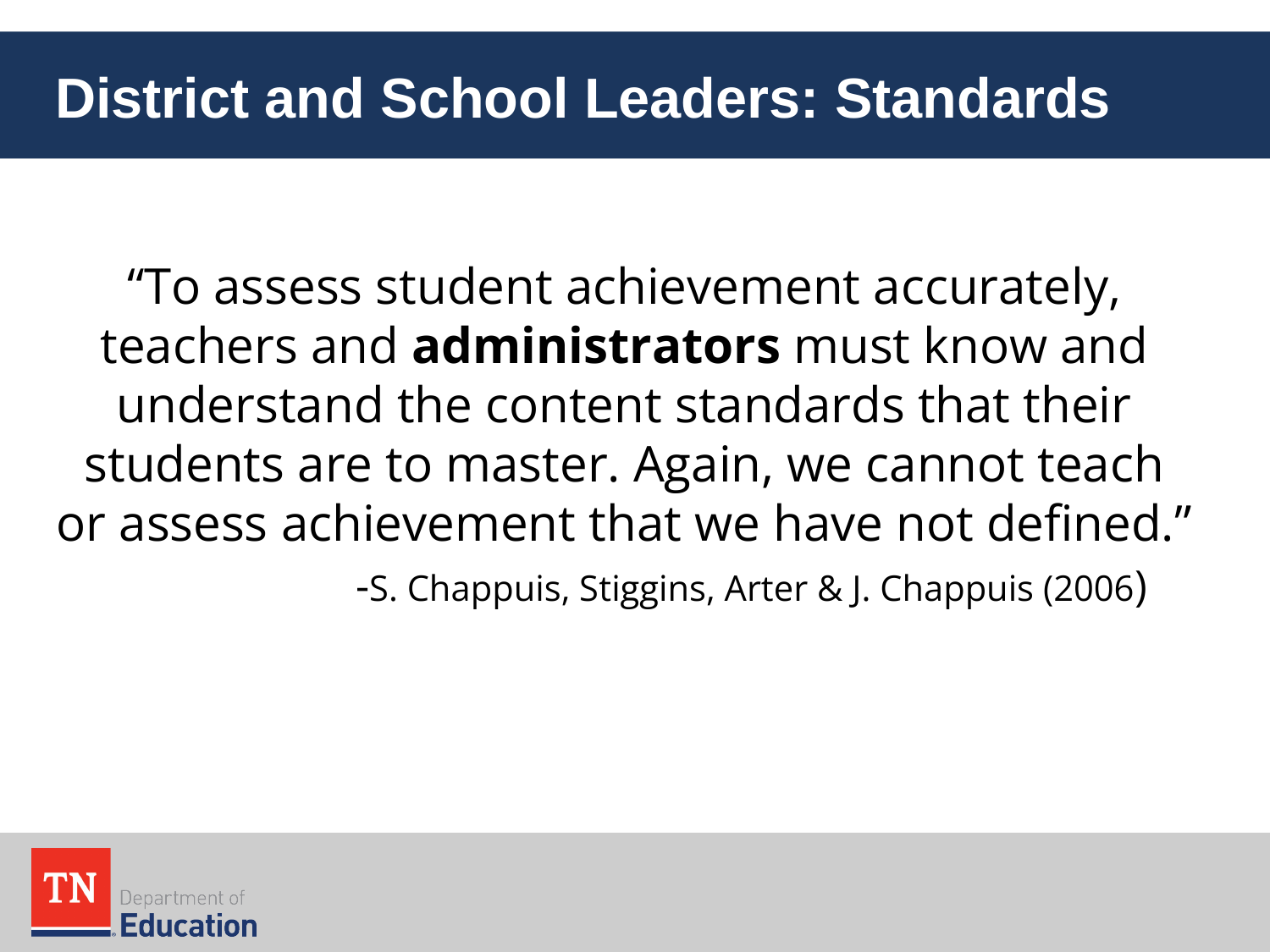

# District and School Leaders: Standards

“To assess student achievement accurately, teachers and administrators must know and understand the content standards that their students are to master. Again, we cannot teach or assess achievement that we have not defined.”
		-S. Chappuis, Stiggins, Arter & J. Chappuis (2006)